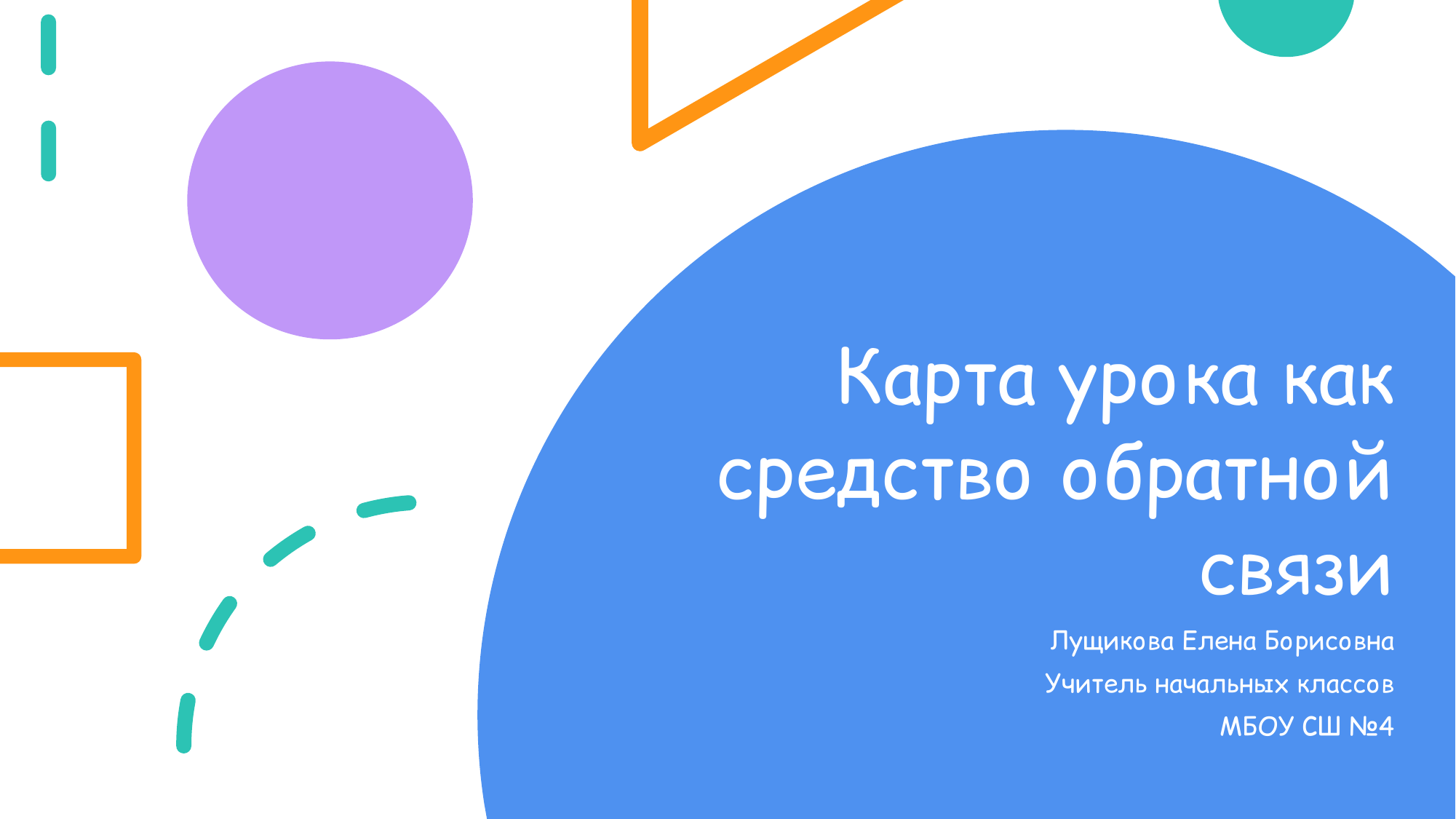

# Карта урока как средство обратной связи
Лущикова Елена Борисовна
Учитель начальных классов
МБОУ СШ №4